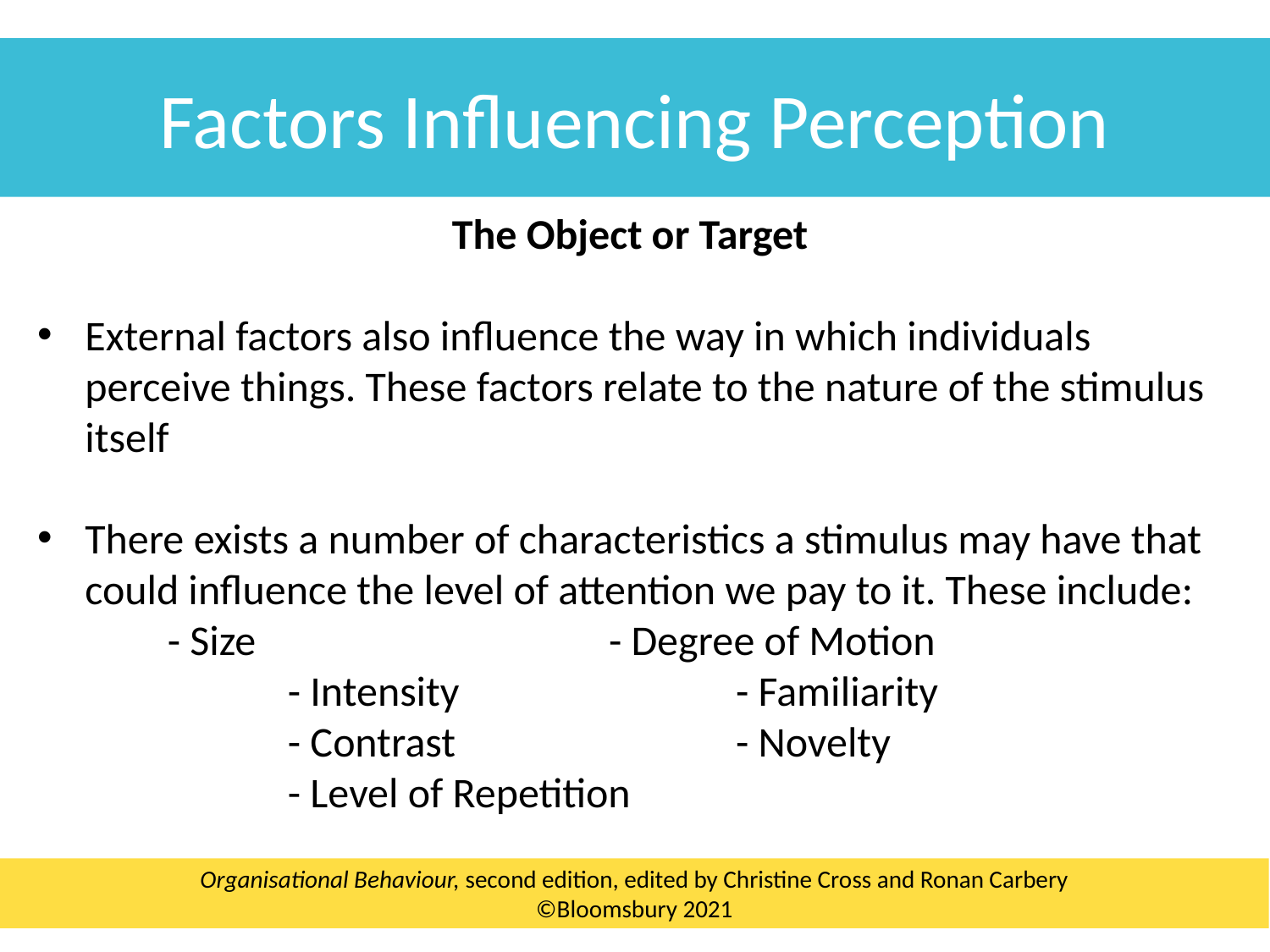

Factors Influencing Perception
The Object or Target

External factors also influence the way in which individuals perceive things. These factors relate to the nature of the stimulus itself

There exists a number of characteristics a stimulus may have that could influence the level of attention we pay to it. These include:
       - Size				- Degree of Motion
	- Intensity			- Familiarity
	- Contrast			- Novelty
	- Level of Repetition